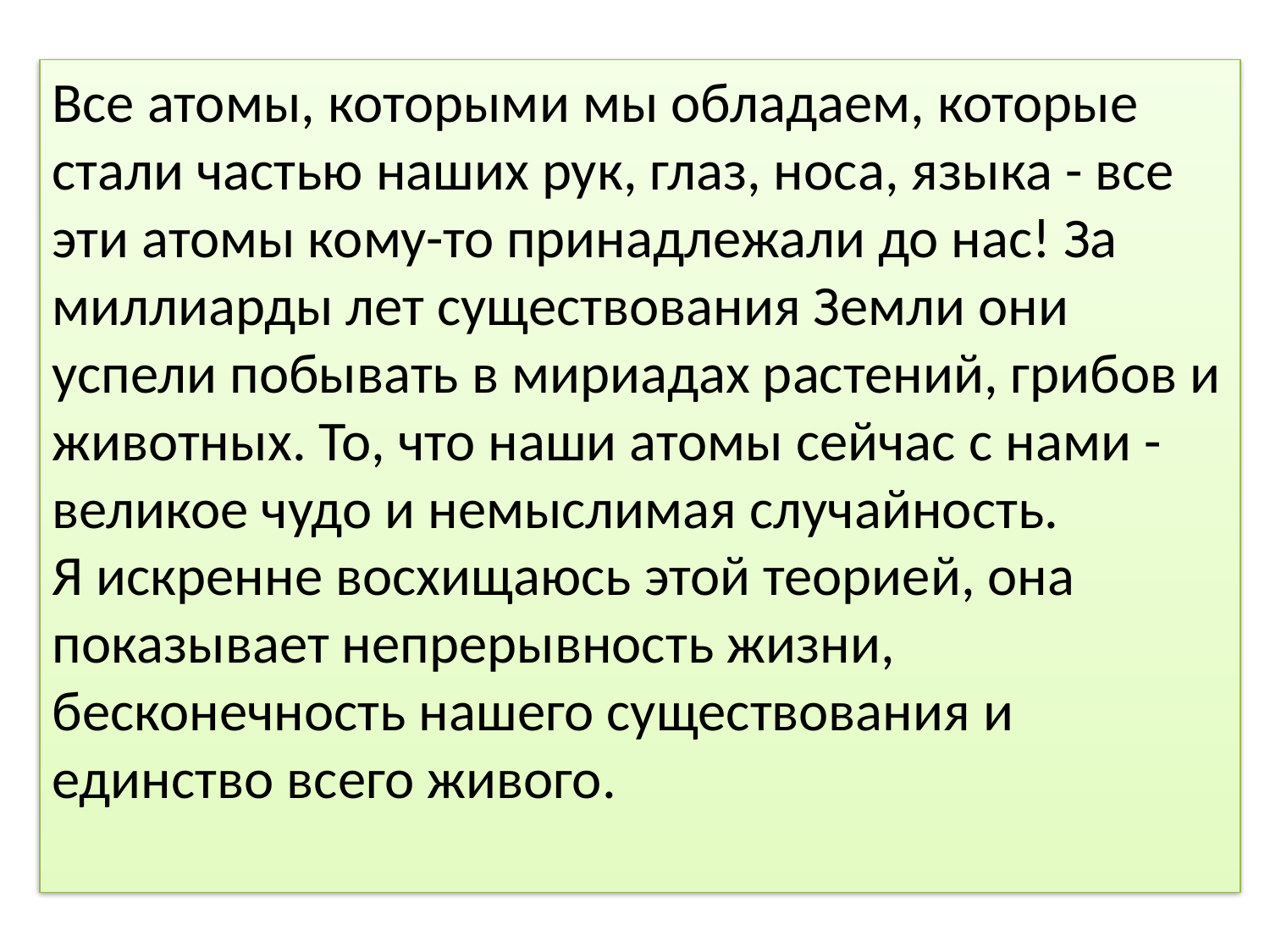

Все атомы, которыми мы обладаем, которые стали частью наших рук, глаз, носа, языка - все эти атомы кому-то принадлежали до нас! За миллиарды лет существования Земли они успели побывать в мириадах растений, грибов и животных. То, что наши атомы сейчас с нами - великое чудо и немыслимая случайность.
Я искренне восхищаюсь этой теорией, она показывает непрерывность жизни, бесконечность нашего существования и единство всего живого.